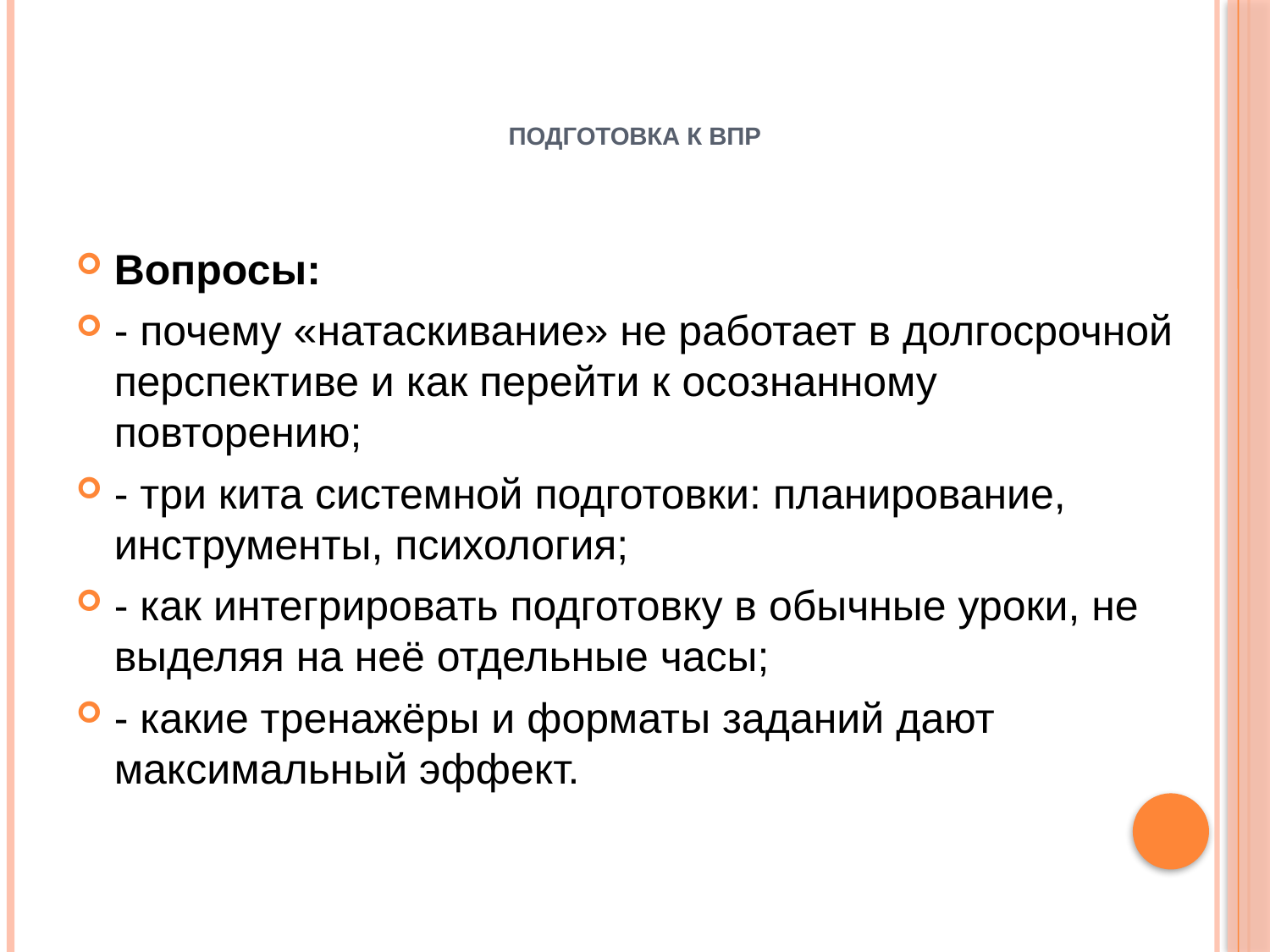

# Подготовка к ВПР
Вопросы:
- почему «натаскивание» не работает в долгосрочной перспективе и как перейти к осознанному повторению;
- три кита системной подготовки: планирование, инструменты, психология;
- как интегрировать подготовку в обычные уроки, не выделяя на неё отдельные часы;
- какие тренажёры и форматы заданий дают максимальный эффект.